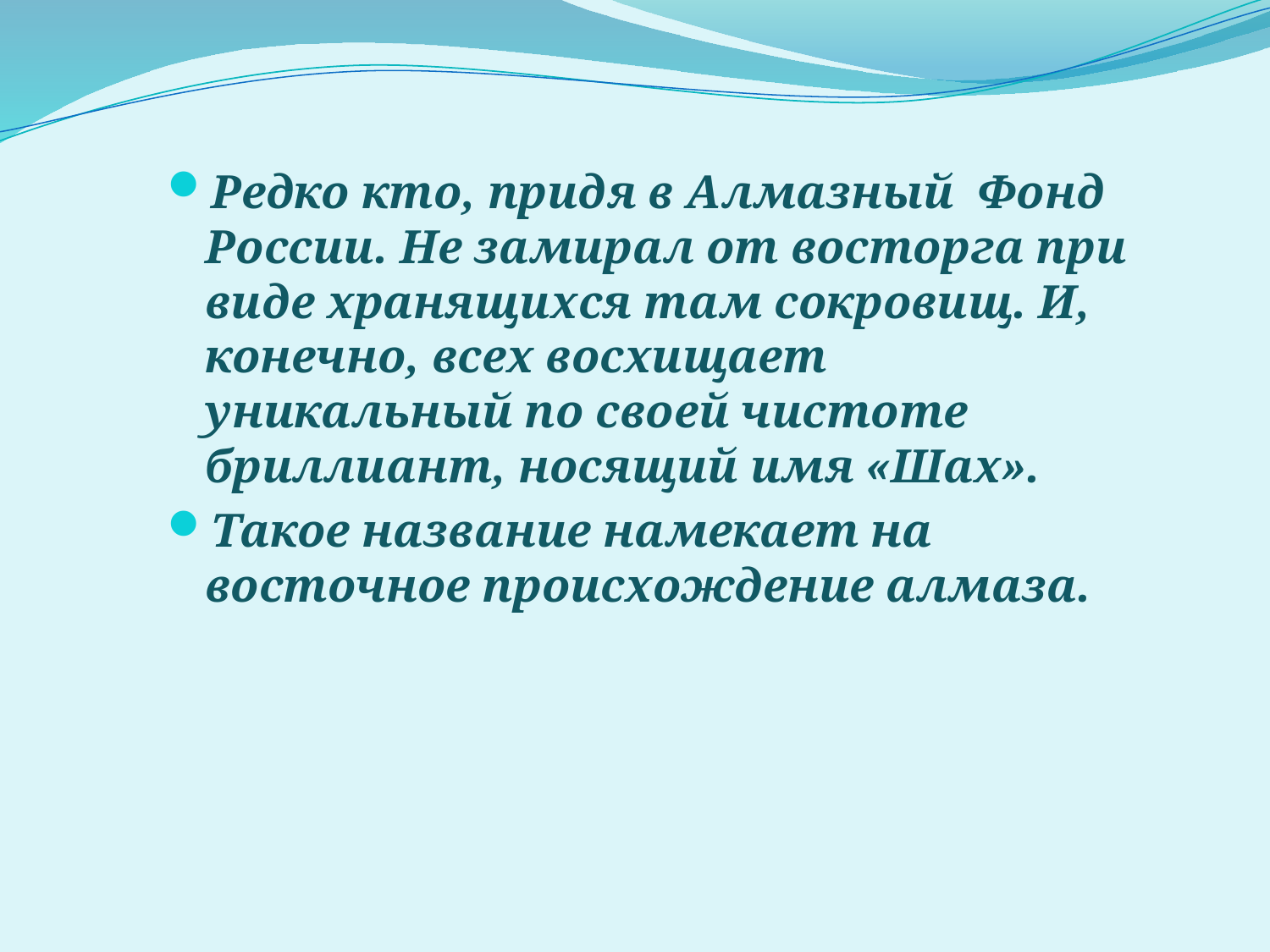

Редко кто, придя в Алмазный  Фонд России. Не замирал от восторга при виде хранящихся там сокровищ. И, конечно, всех восхищает уникальный по своей чистоте бриллиант, носящий имя «Шах».
Такое название намекает на восточное происхождение алмаза.